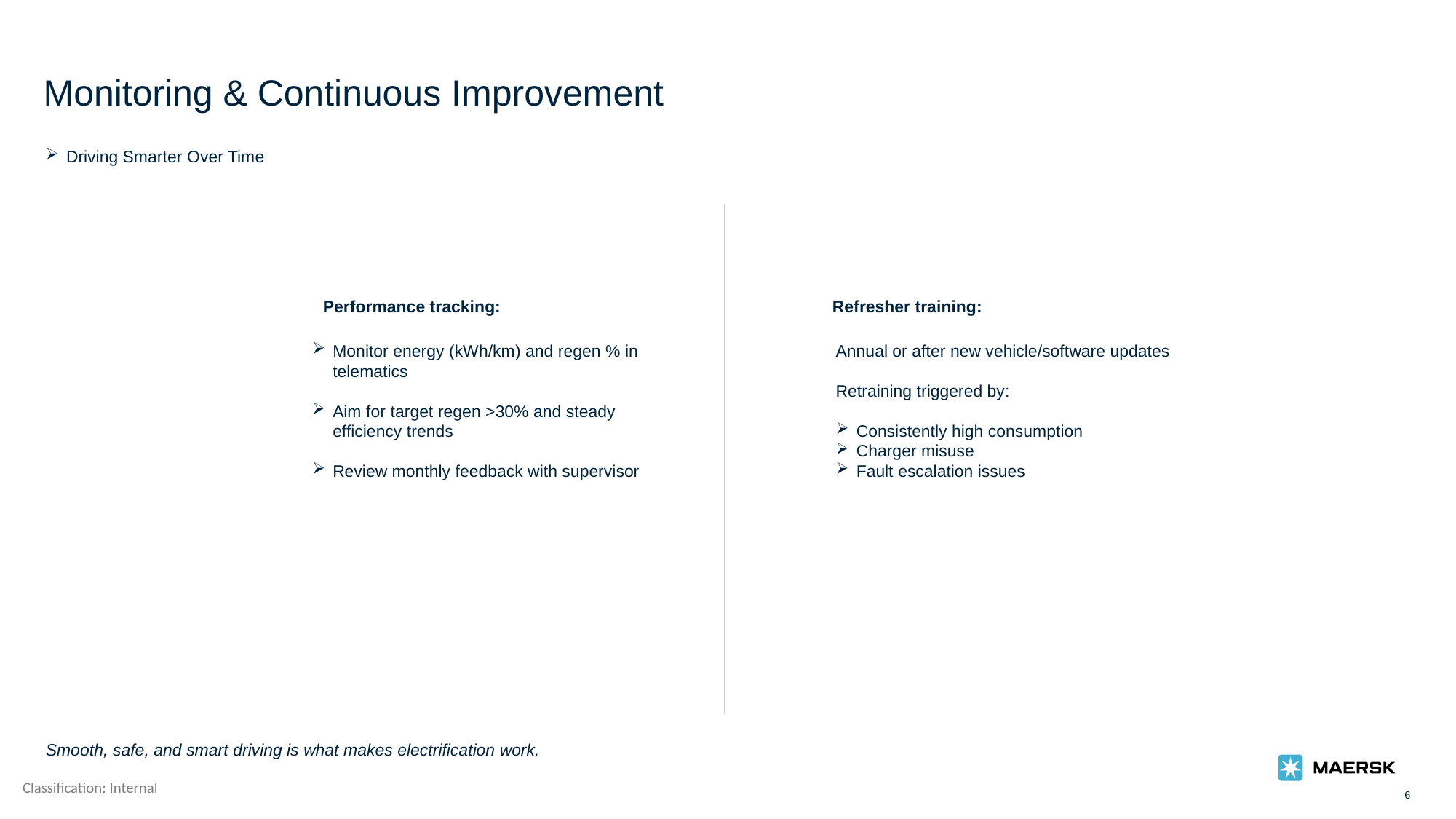

# Monitoring & Continuous Improvement
Driving Smarter Over Time
Performance tracking:
Refresher training:
Monitor energy (kWh/km) and regen % in telematics

Aim for target regen >30% and steady efficiency trends

Review monthly feedback with supervisor
Annual or after new vehicle/software updates

Retraining triggered by:

Consistently high consumption
Charger misuse
Fault escalation issues
Smooth, safe, and smart driving is what makes electrification work.
6